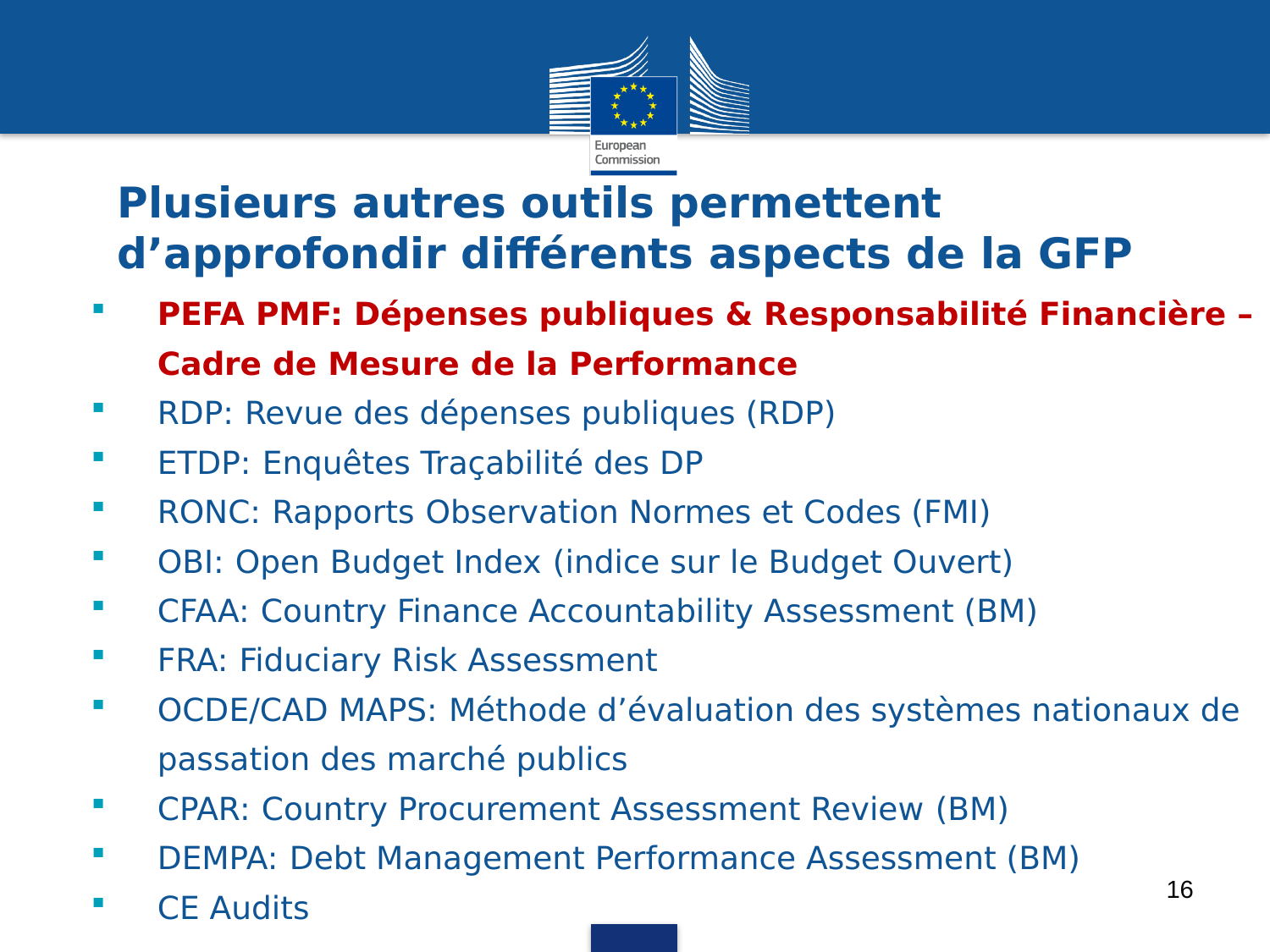

# Plusieurs autres outils permettent d’approfondir différents aspects de la GFP
PEFA PMF: Dépenses publiques & Responsabilité Financière –Cadre de Mesure de la Performance
RDP: Revue des dépenses publiques (RDP)
ETDP: Enquêtes Traçabilité des DP
RONC: Rapports Observation Normes et Codes (FMI)
OBI: Open Budget Index (indice sur le Budget Ouvert)
CFAA: Country Finance Accountability Assessment (BM)
FRA: Fiduciary Risk Assessment
OCDE/CAD MAPS: Méthode d’évaluation des systèmes nationaux de passation des marché publics
CPAR: Country Procurement Assessment Review (BM)
DEMPA: Debt Management Performance Assessment (BM)
CE Audits
16